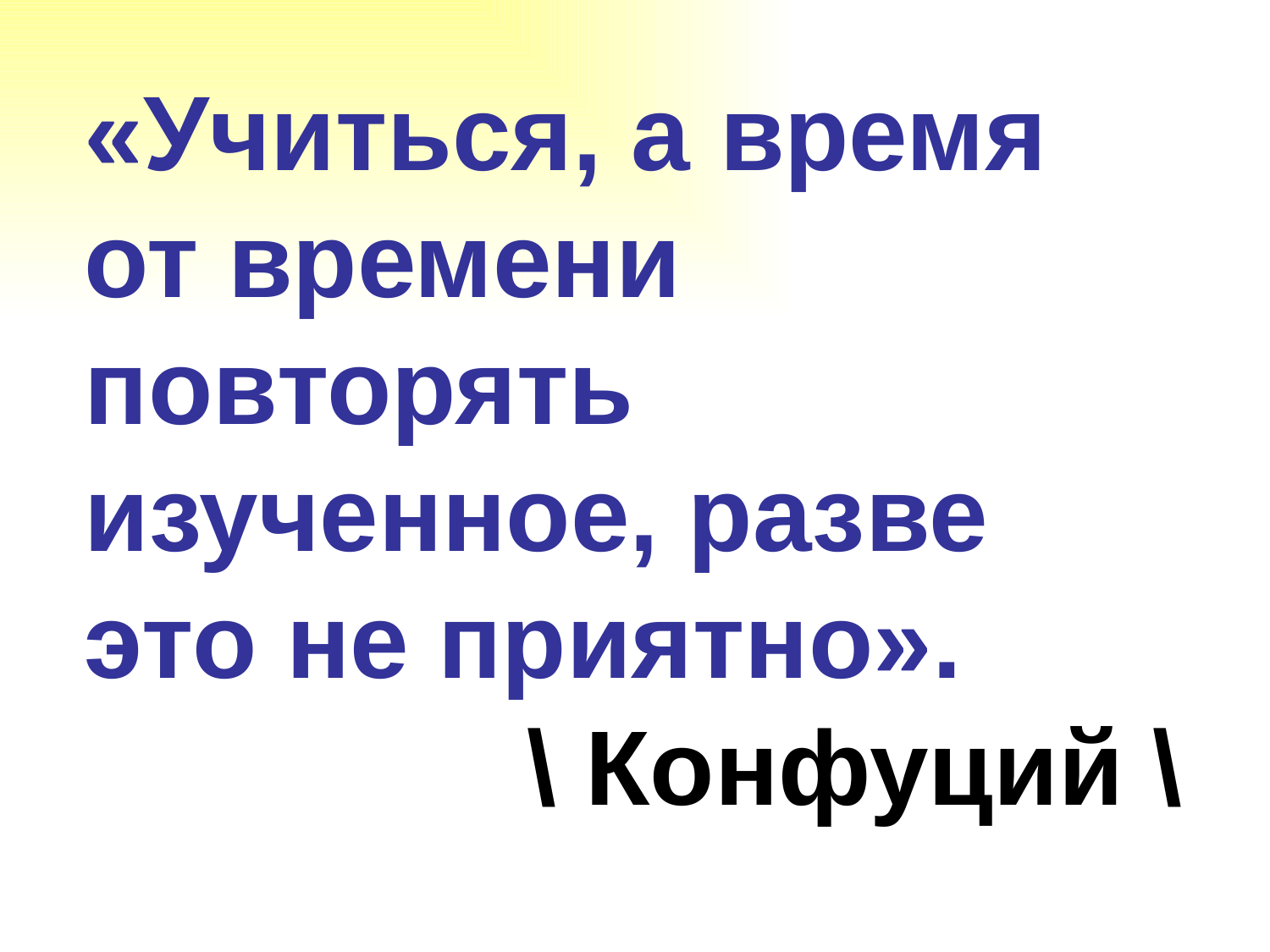

«Учиться, а время от времени повторять изученное, разве это не приятно».
\ Конфуций \